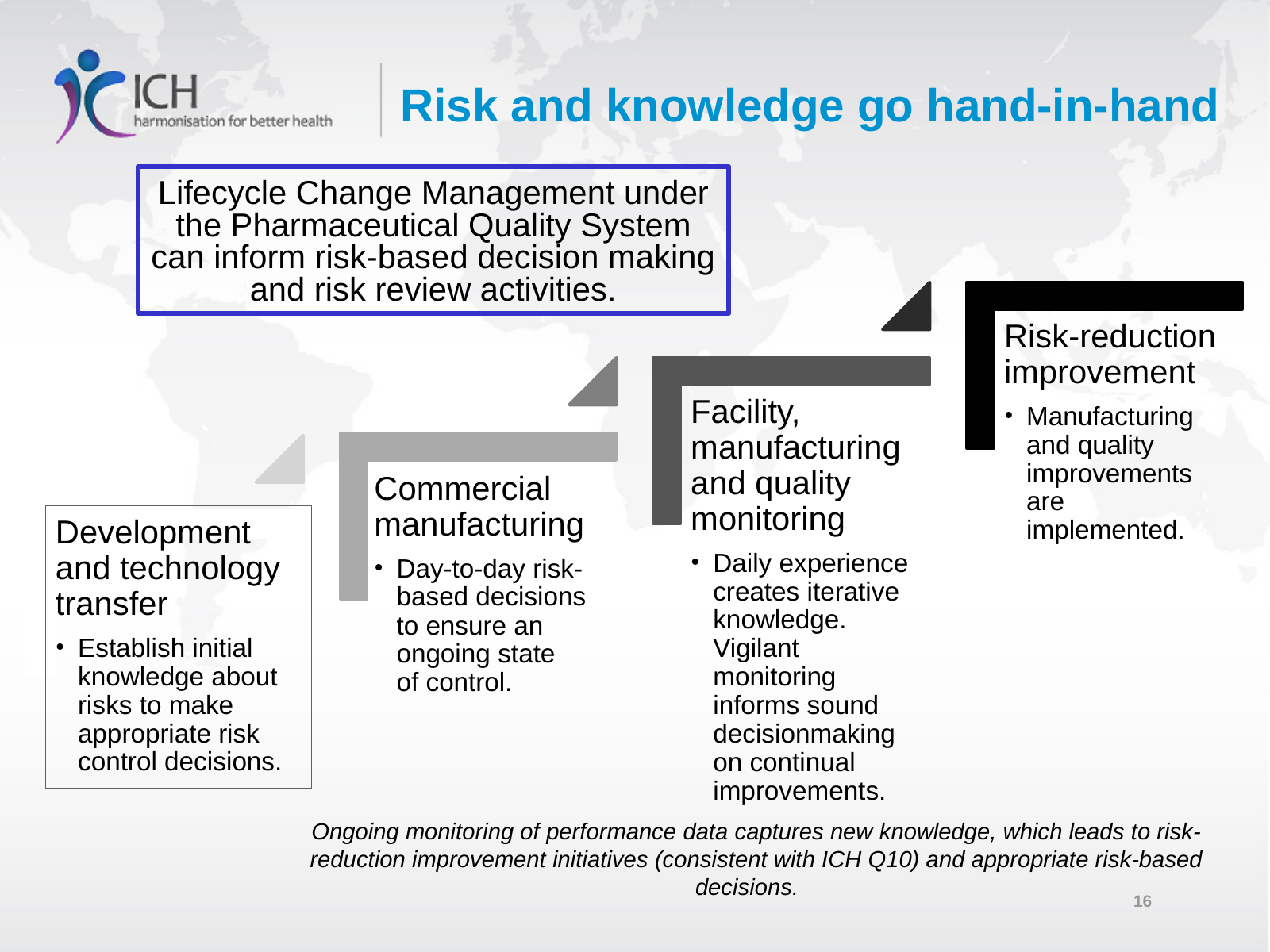

# Risk and knowledge go hand-in-hand
Development and technology transfer
Establish initial knowledge about risks to make appropriate risk control decisions.
Commercial manufacturing
Day-to-day risk-based decisions to ensure an ongoing state of control.
Facility, manufacturing and quality monitoring
Daily experience creates iterative knowledge.  Vigilant monitoring informs sound decisionmaking on continual improvements.
Risk-reduction improvement
Manufacturing and quality improvements are  implemented.
Lifecycle Change Management under the Pharmaceutical Quality System can inform risk-based decision making and risk review activities.
Ongoing monitoring of performance data captures new knowledge, which leads to risk-reduction improvement initiatives (consistent with ICH Q10) and appropriate risk-based decisions.